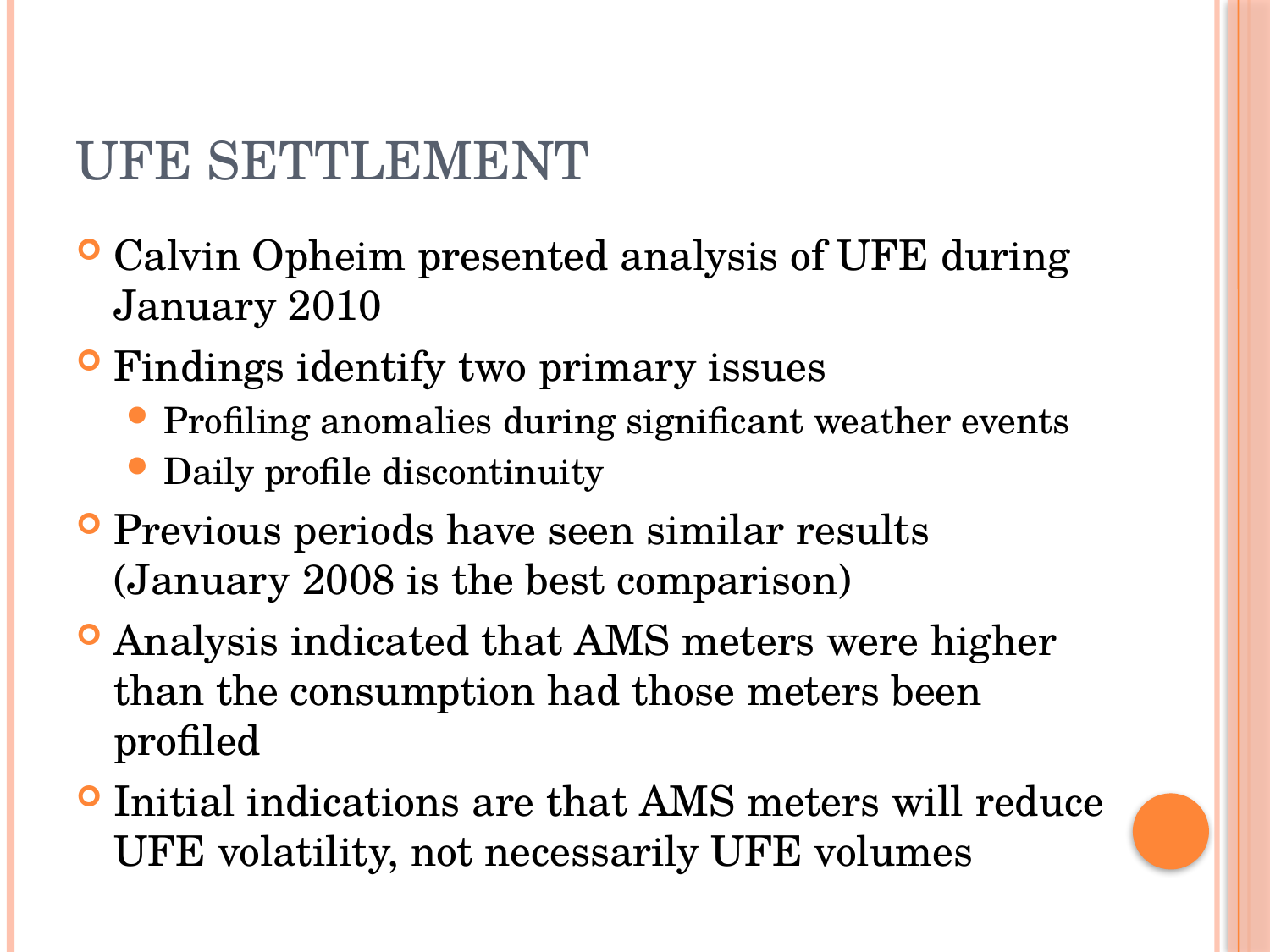

# UFE Settlement
Calvin Opheim presented analysis of UFE during January 2010
Findings identify two primary issues
Profiling anomalies during significant weather events
Daily profile discontinuity
Previous periods have seen similar results (January 2008 is the best comparison)
Analysis indicated that AMS meters were higher than the consumption had those meters been profiled
Initial indications are that AMS meters will reduce UFE volatility, not necessarily UFE volumes